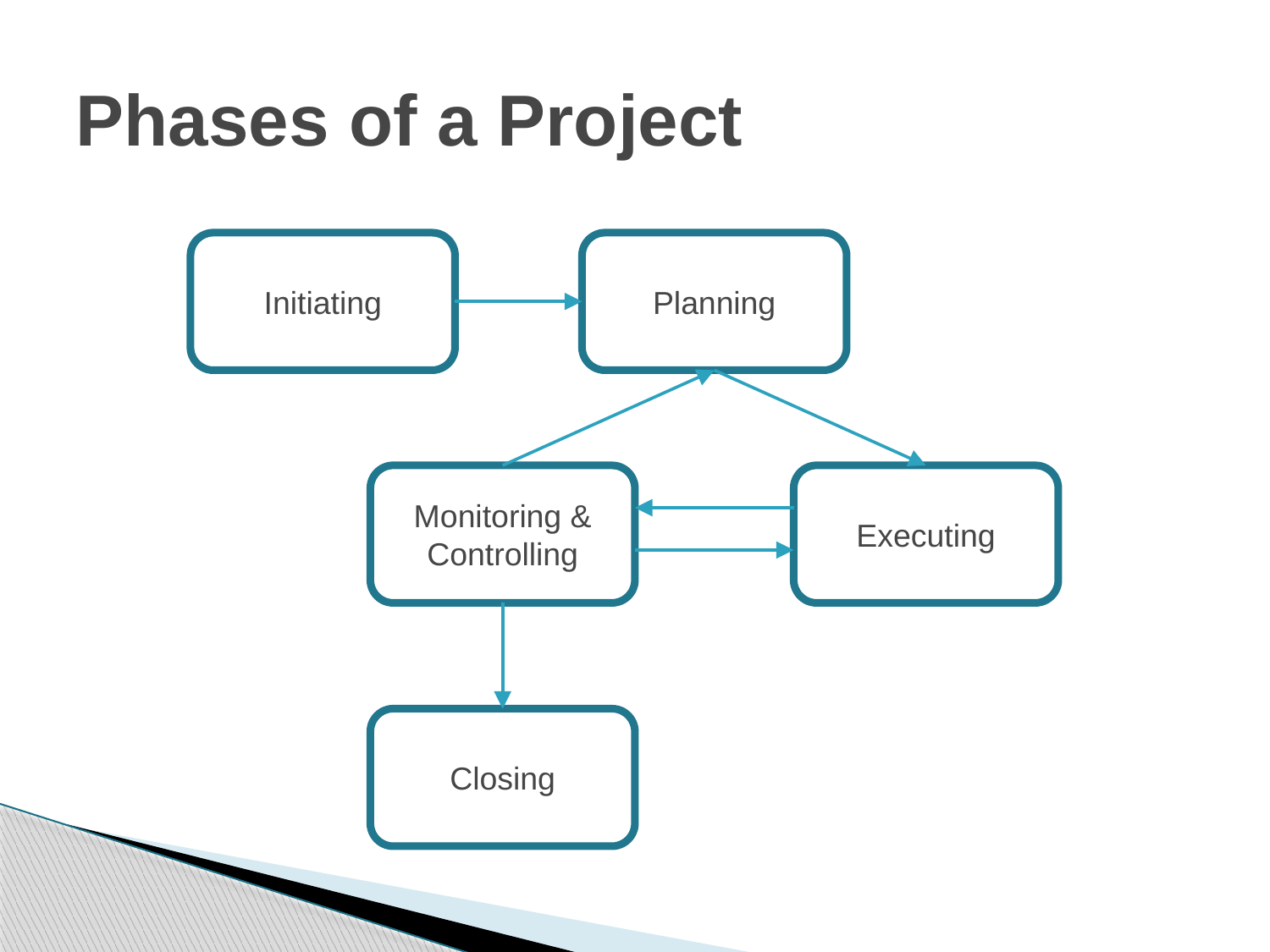

# Phases of a Project
Initiating
Planning
Monitoring & Controlling
Executing
Closing